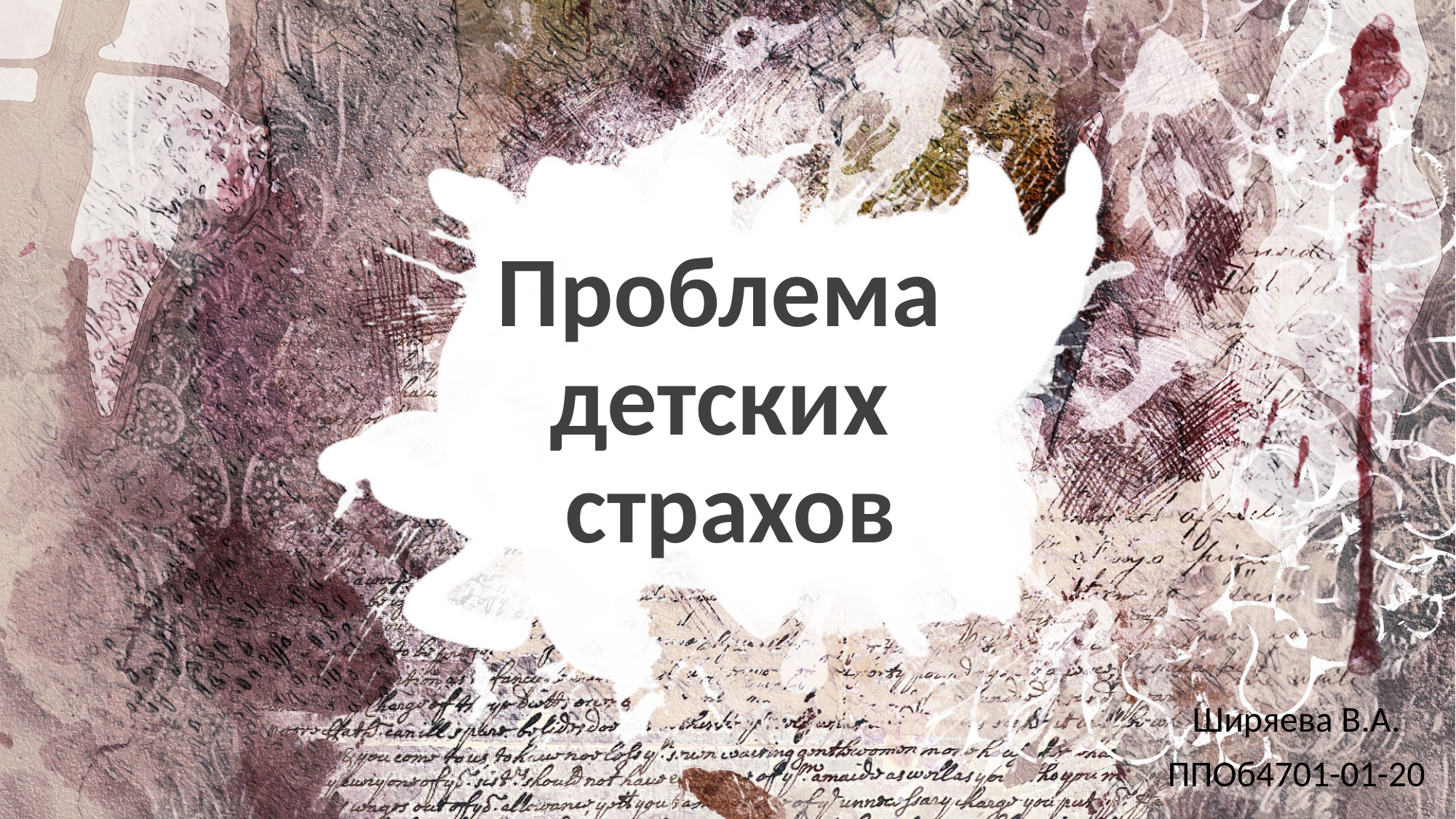

# Проблема детских страхов
Ширяева В.А.
ППОб4701-01-20